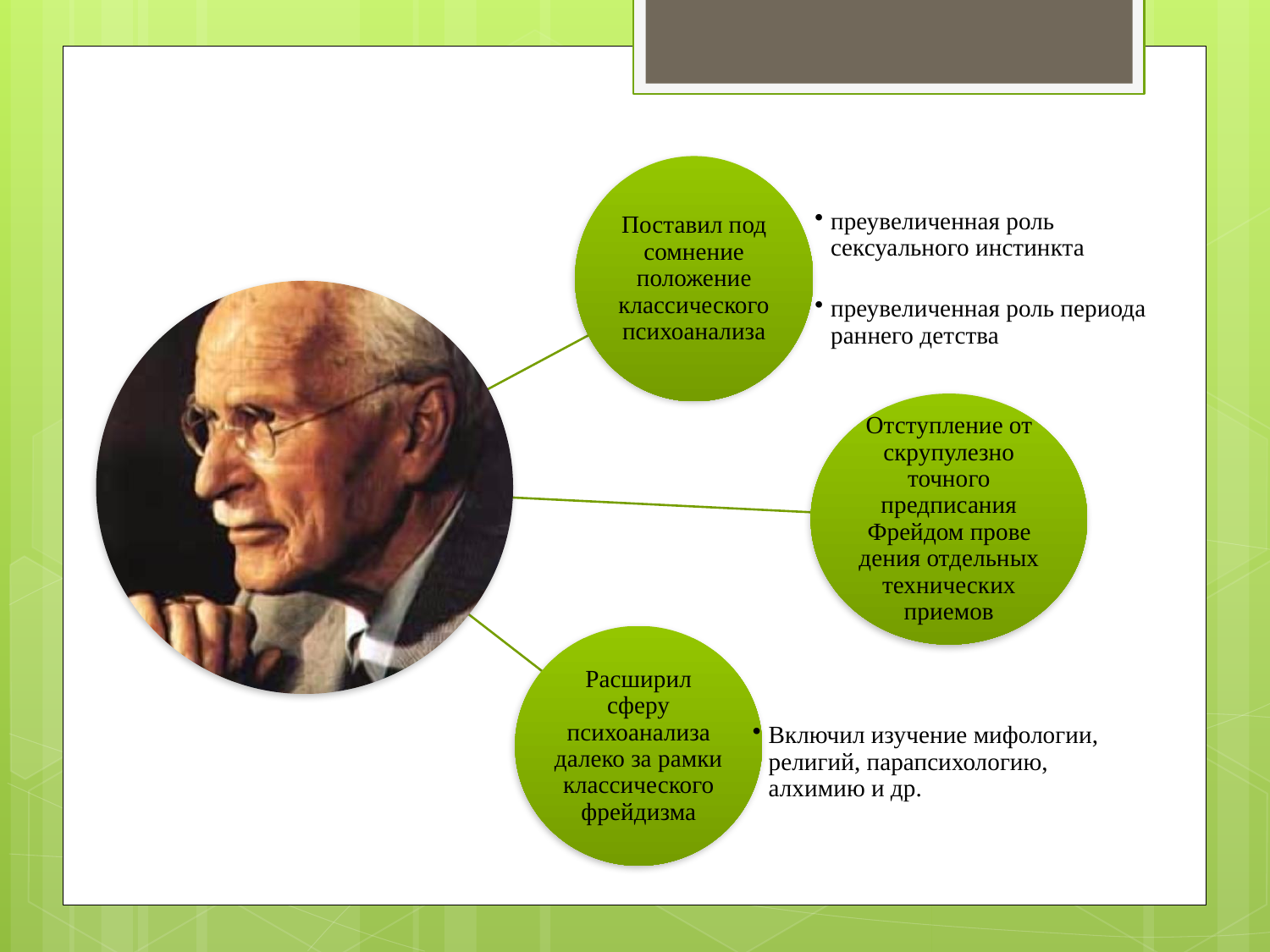

Поставил под сомнение положение классического психоанализа
преуве­личенная роль сексуального инстинкта

преуве­личенная роль периода раннего детства
От­ступление от скрупулезно точного предписания Фрейдом прове­дения отдельных технических приемов

Расширил сферу психоанализа далеко за рамки классического фрейдизма

Включил изучение мифологии, религий, парапсихологию, алхимию и др.